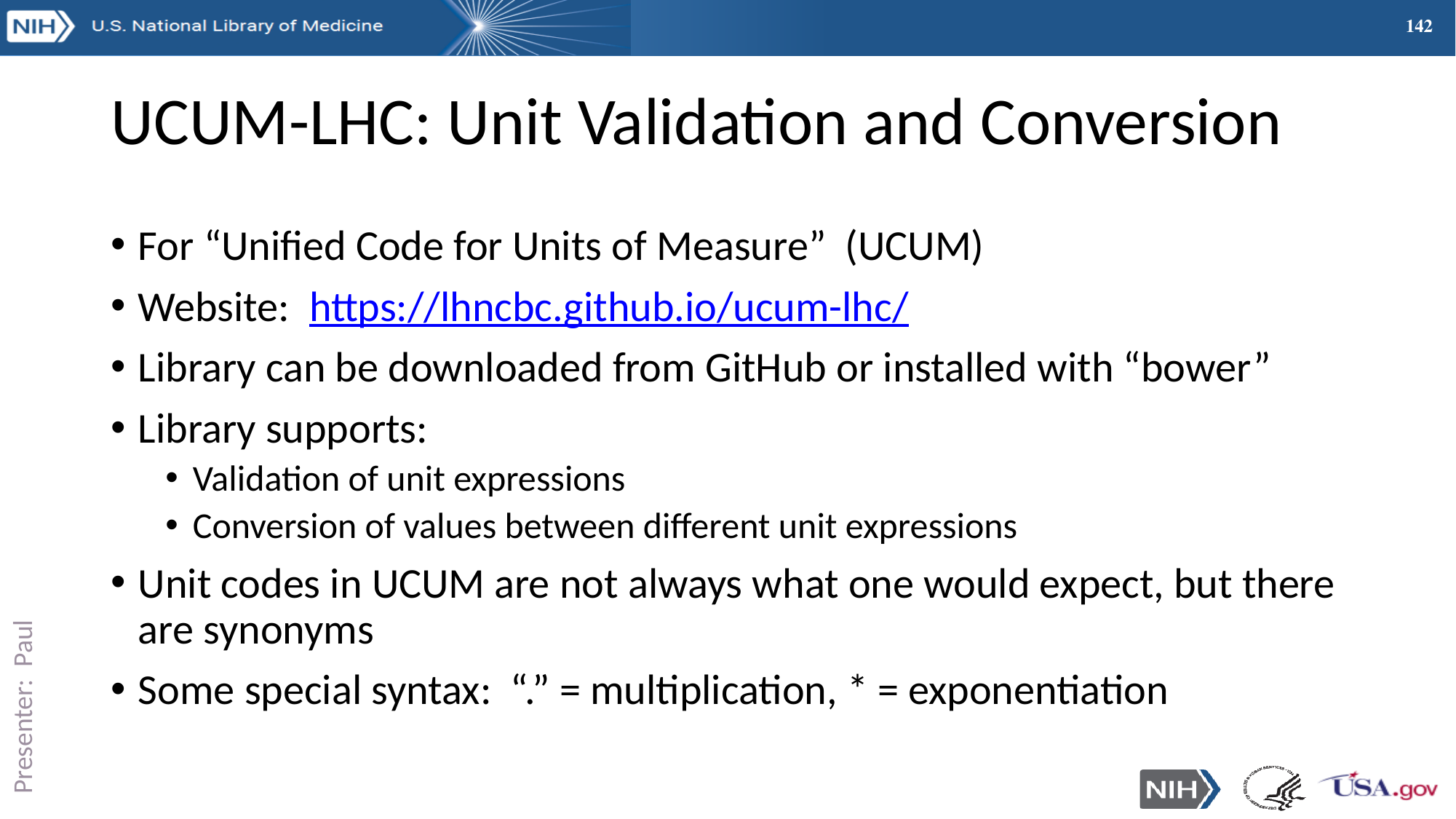

# UCUM-LHC: Unit Validation and Conversion
For “Unified Code for Units of Measure”  (UCUM)
Website:  https://lhncbc.github.io/ucum-lhc/
Library can be downloaded from GitHub or installed with “bower”
Library supports:
Validation of unit expressions
Conversion of values between different unit expressions
Unit codes in UCUM are not always what one would expect, but there are synonyms
Some special syntax:  “.” = multiplication, * = exponentiation
Presenter:  Paul